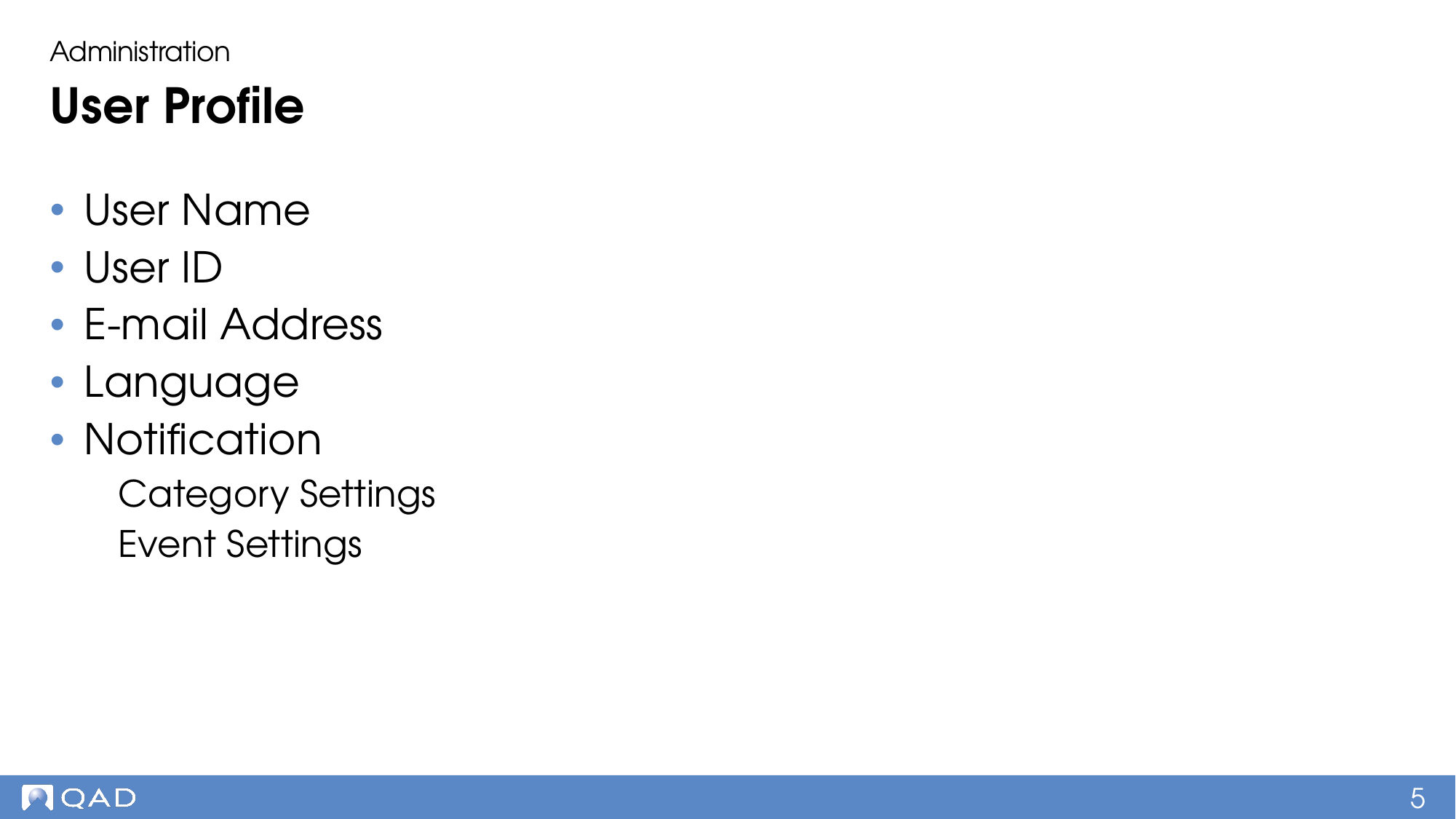

Administration
# User Profile
User Name
User ID
E-mail Address
Language
Notification
Category Settings
Event Settings
5